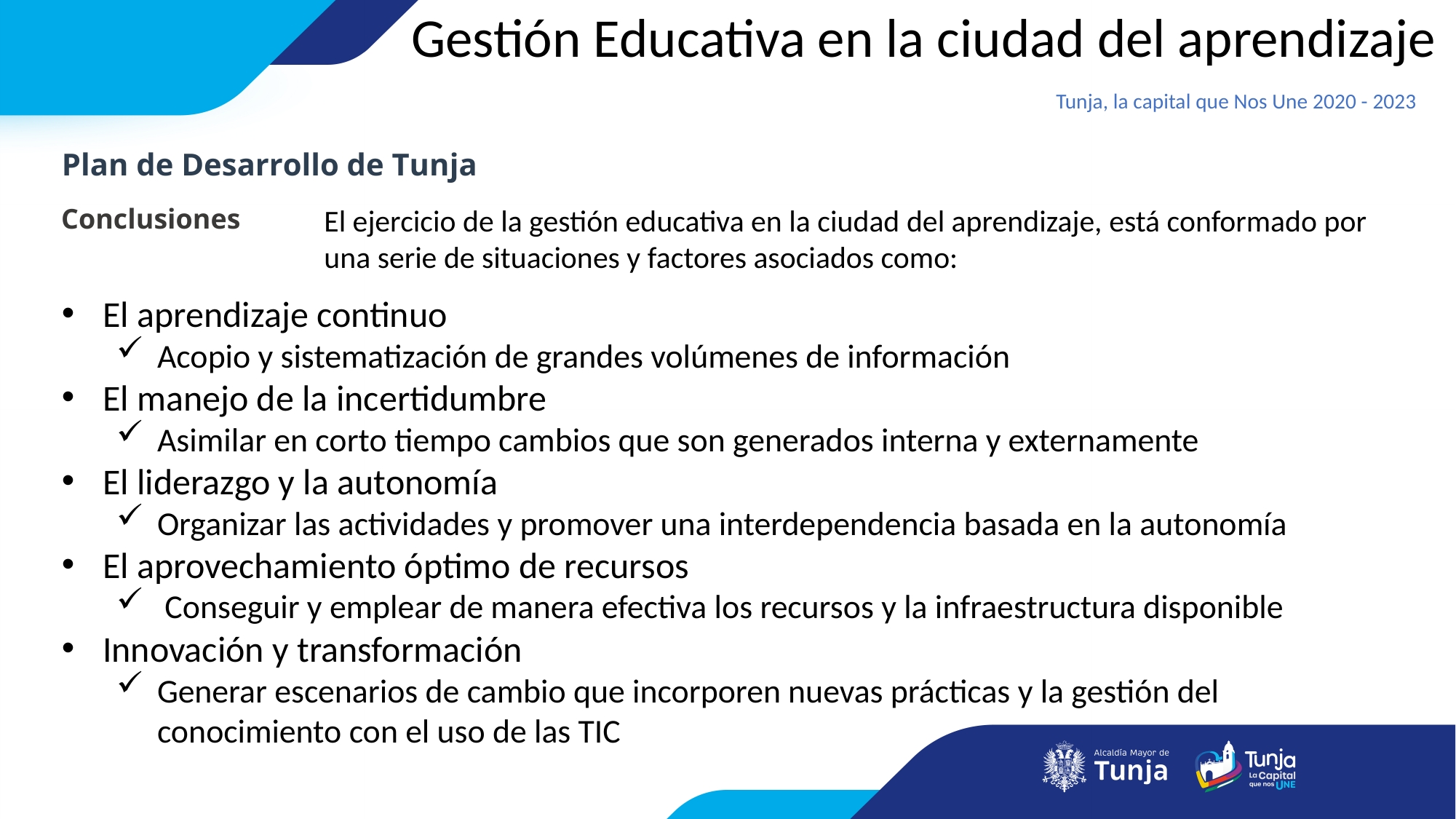

Gestión Educativa en la ciudad del aprendizaje
Tunja, la capital que Nos Une 2020 - 2023
Plan de Desarrollo de Tunja
Conclusiones
El ejercicio de la gestión educativa en la ciudad del aprendizaje, está conformado por una serie de situaciones y factores asociados como:
El aprendizaje continuo
Acopio y sistematización de grandes volúmenes de información
El manejo de la incertidumbre
Asimilar en corto tiempo cambios que son generados interna y externamente
El liderazgo y la autonomía
Organizar las actividades y promover una interdependencia basada en la autonomía
El aprovechamiento óptimo de recursos
 Conseguir y emplear de manera efectiva los recursos y la infraestructura disponible
Innovación y transformación
Generar escenarios de cambio que incorporen nuevas prácticas y la gestión del conocimiento con el uso de las TIC